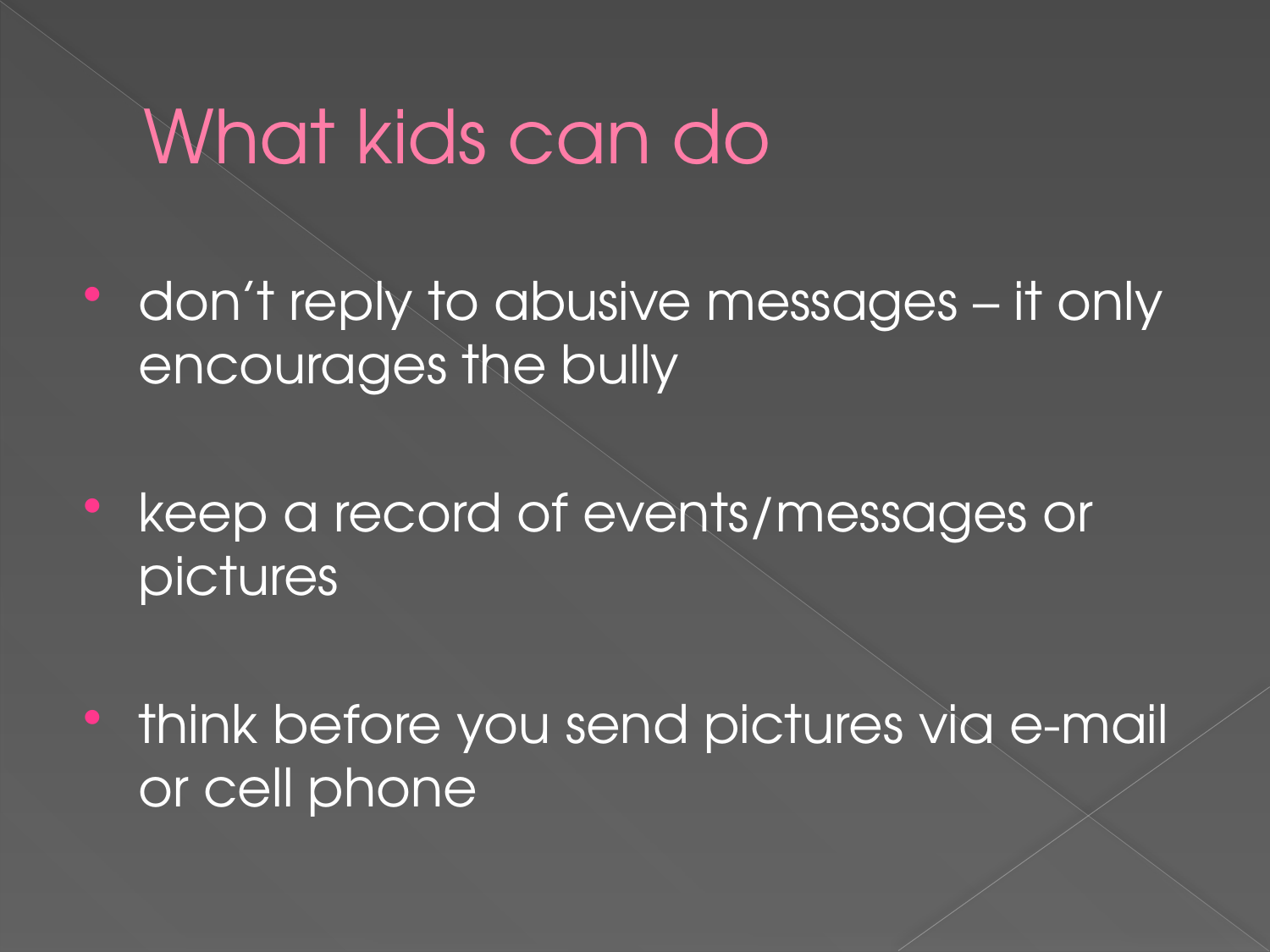

# What kids can do
don’t reply to abusive messages – it only encourages the bully

keep a record of events/messages or pictures

think before you send pictures via e-mail or cell phone